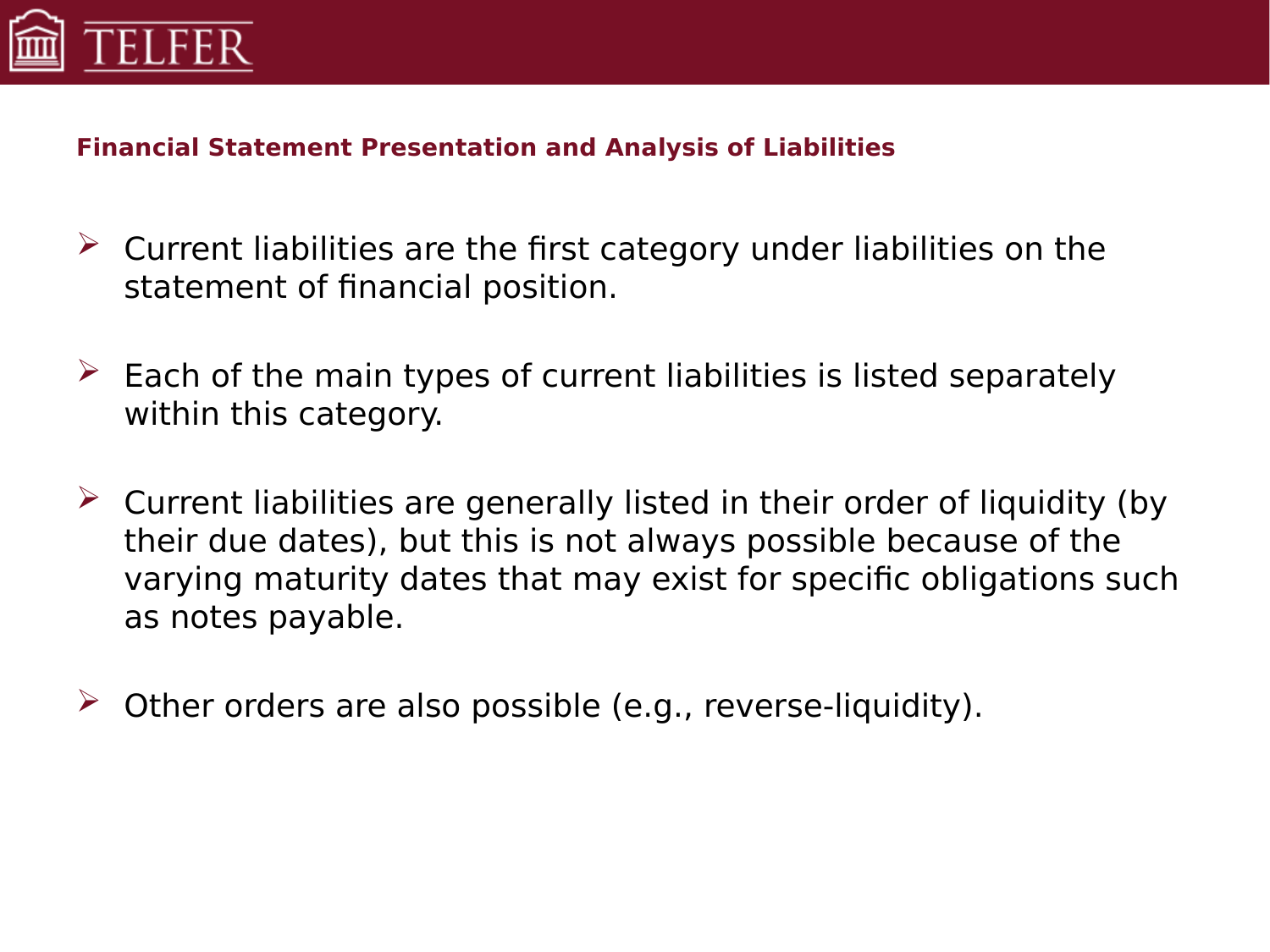

# Financial Statement Presentation and Analysis of Liabilities
Current liabilities are the first category under liabilities on the statement of financial position.

Each of the main types of current liabilities is listed separately within this category.

Current liabilities are generally listed in their order of liquidity (by their due dates), but this is not always possible because of the varying maturity dates that may exist for specific obligations such as notes payable.

Other orders are also possible (e.g., reverse-liquidity).